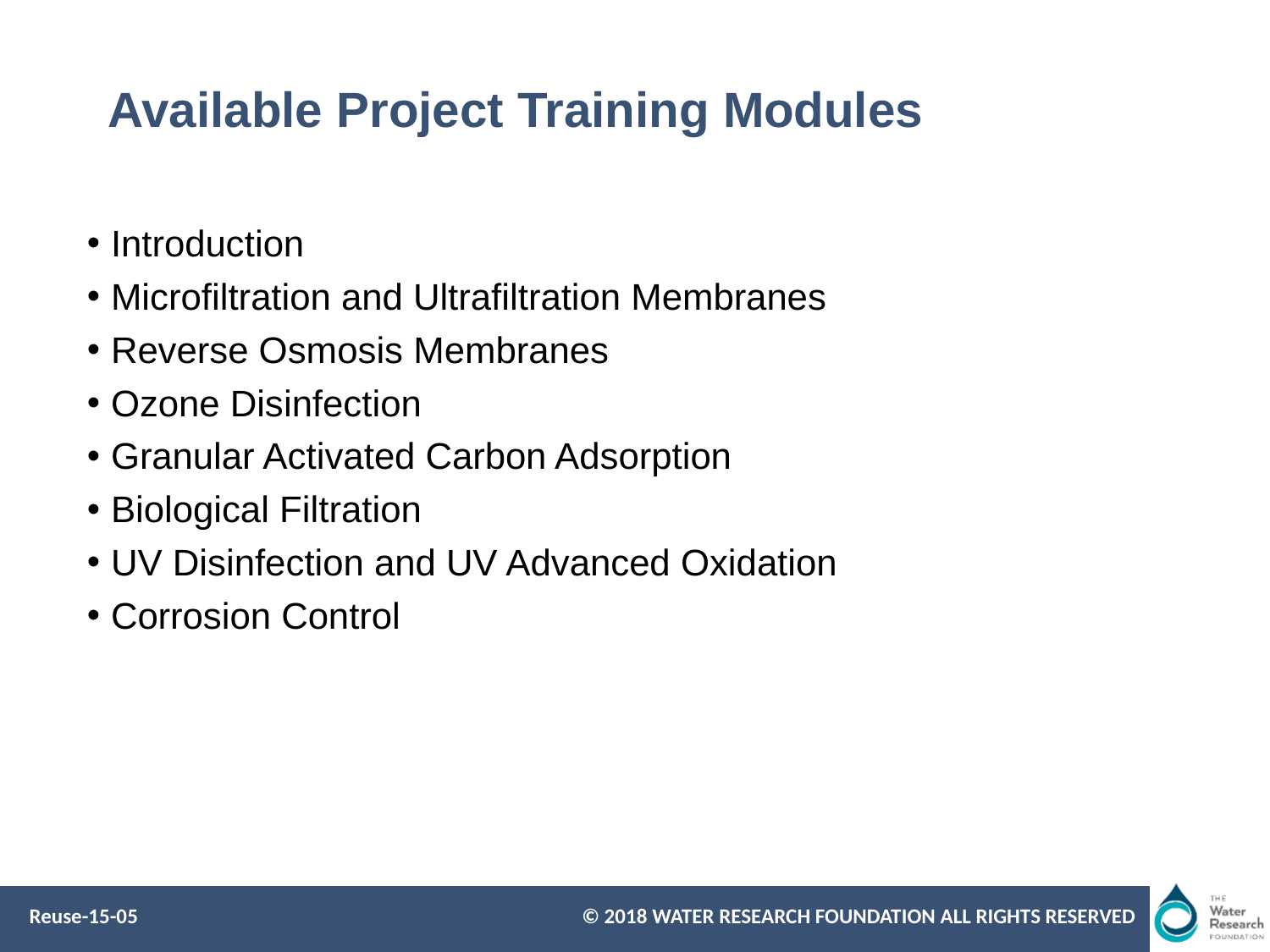

# Available Project Training Modules
Introduction
Microfiltration and Ultrafiltration Membranes
Reverse Osmosis Membranes
Ozone Disinfection
Granular Activated Carbon Adsorption
Biological Filtration
UV Disinfection and UV Advanced Oxidation
Corrosion Control